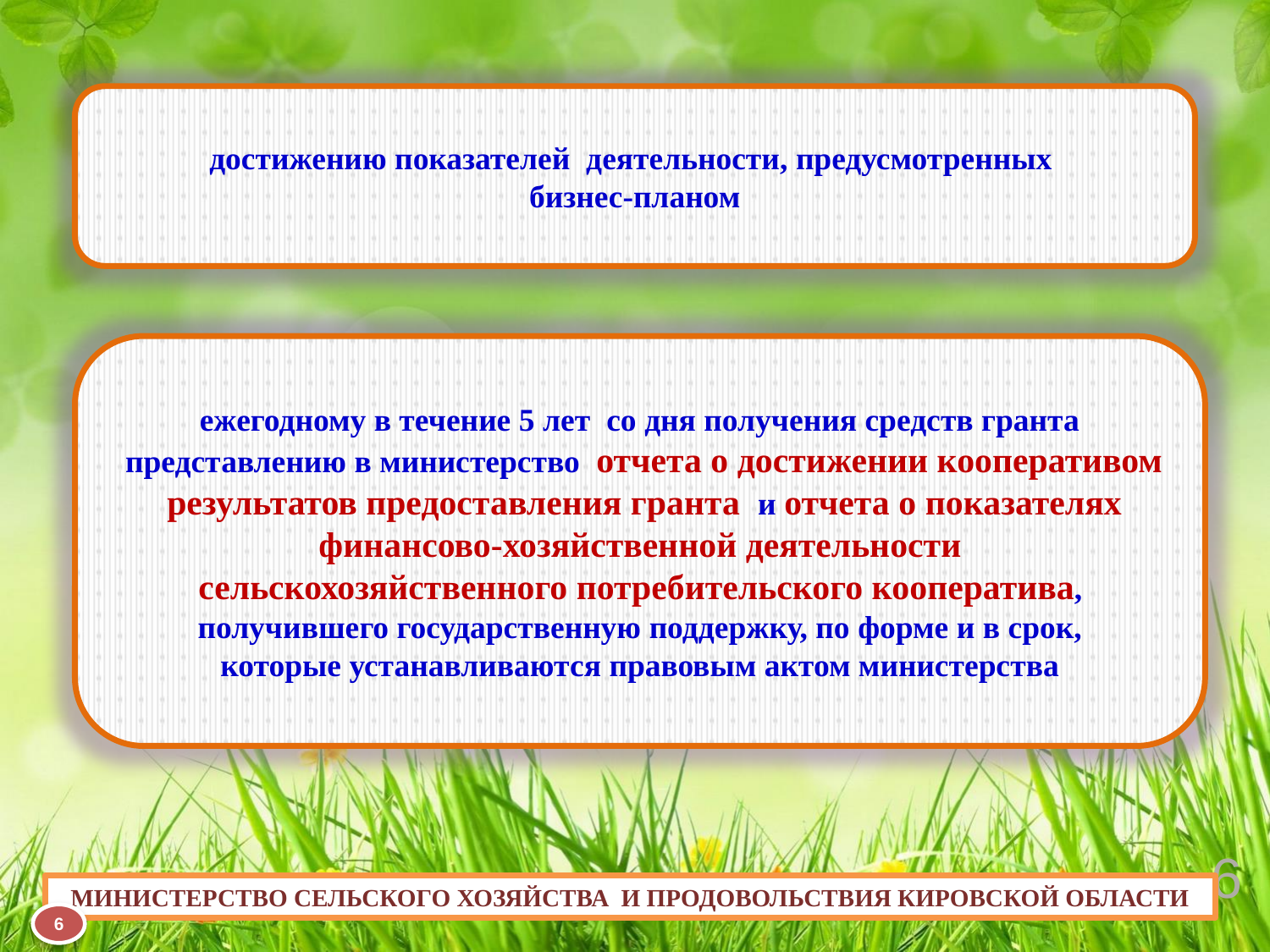

достижению показателей  деятельности, предусмотренных
бизнес-планом
ежегодному в течение 5 лет  со дня получения средств гранта
 представлению в министерство  отчета о достижении кооперативом
 результатов предоставления гранта  и отчета о показателях
финансово-хозяйственной деятельности
 сельскохозяйственного потребительского кооператива,
получившего государственную поддержку, по форме и в срок,
которые устанавливаются правовым актом министерства
6
МИНИСТЕРСТВО СЕЛЬСКОГО ХОЗЯЙСТВА  И ПРОДОВОЛЬСТВИЯ КИРОВСКОЙ ОБЛАСТИ
6